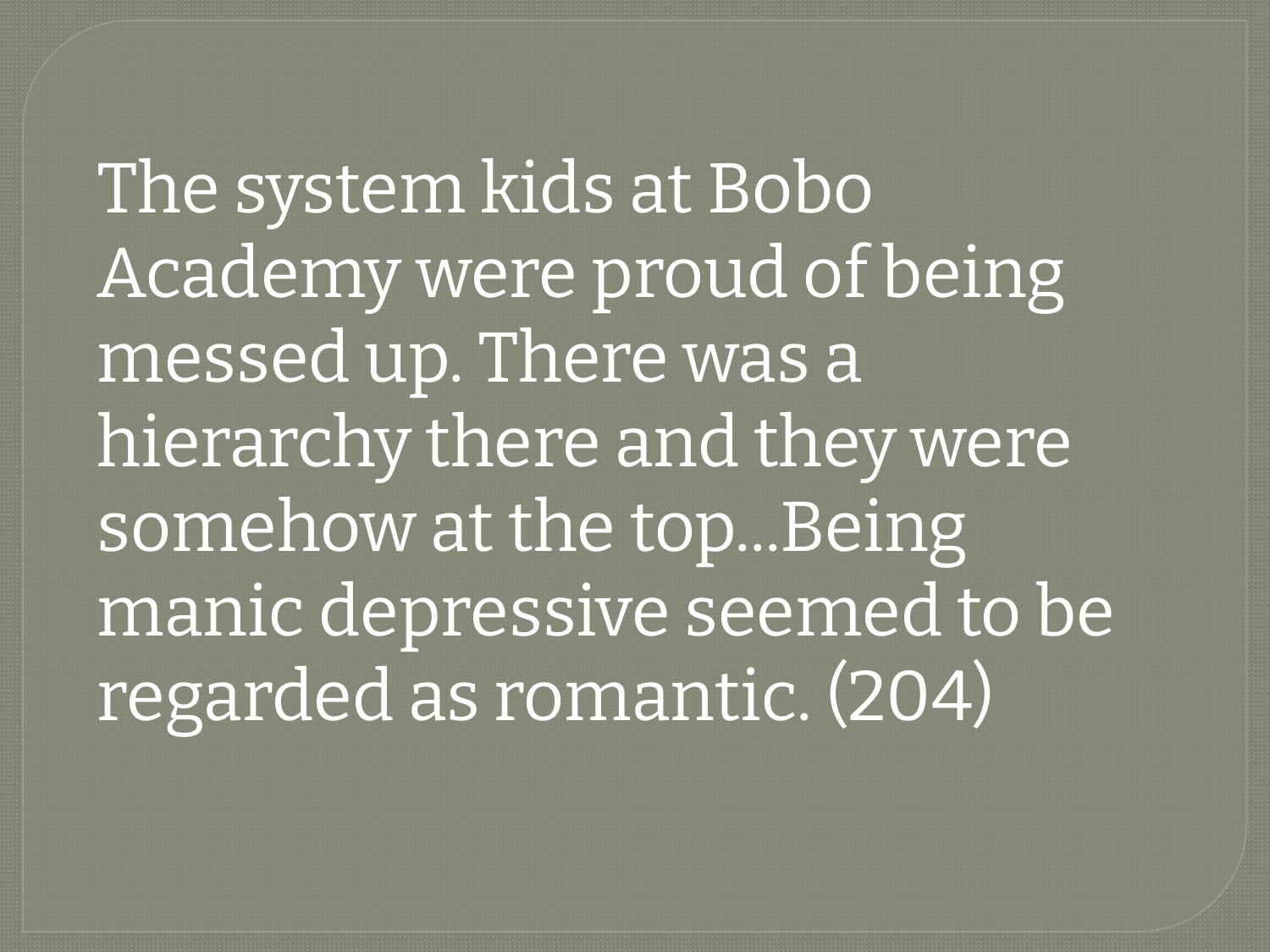

The system kids at Bobo Academy were proud of being messed up. There was a hierarchy there and they were somehow at the top...Being manic depressive seemed to be regarded as romantic. (204)